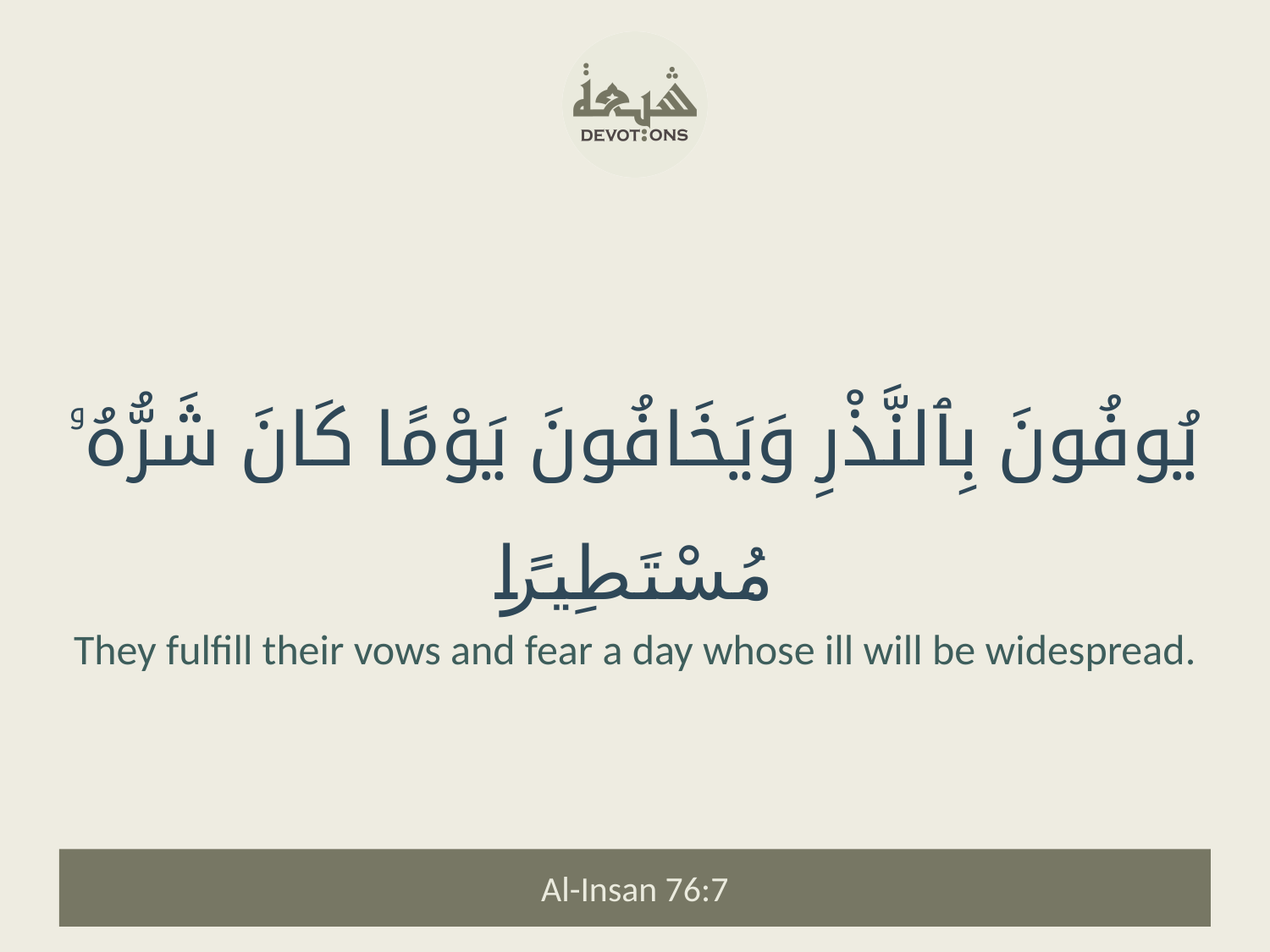

يُوفُونَ بِٱلنَّذْرِ وَيَخَافُونَ يَوْمًا كَانَ شَرُّهُۥ مُسْتَطِيرًا
They fulfill their vows and fear a day whose ill will be widespread.
Al-Insan 76:7